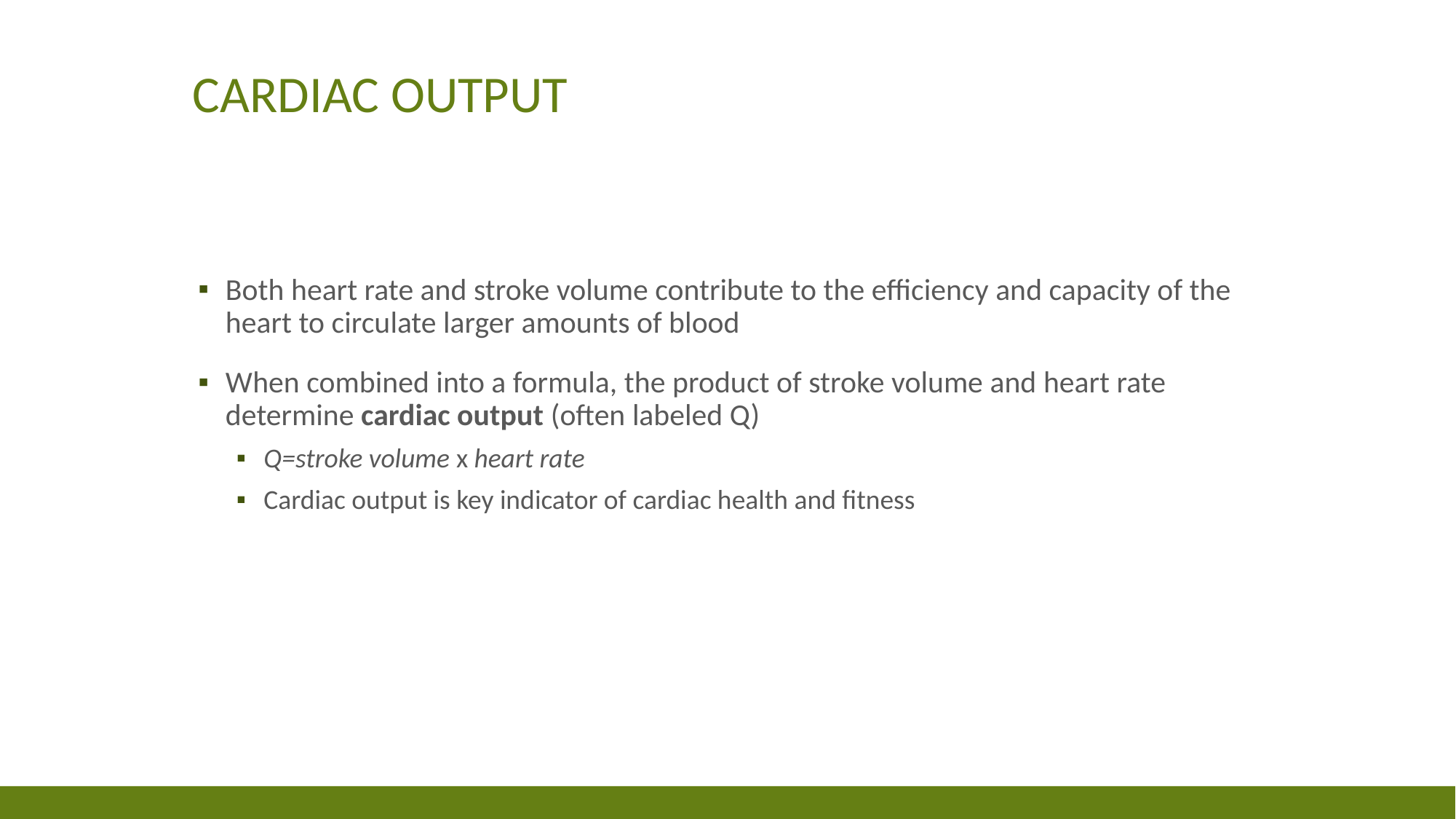

# cardiac output

Both heart rate and stroke volume contribute to the efficiency and capacity of the heart to circulate larger amounts of blood
When combined into a formula, the product of stroke volume and heart rate determine cardiac output (often labeled Q)
Q=stroke volume x heart rate
Cardiac output is key indicator of cardiac health and fitness